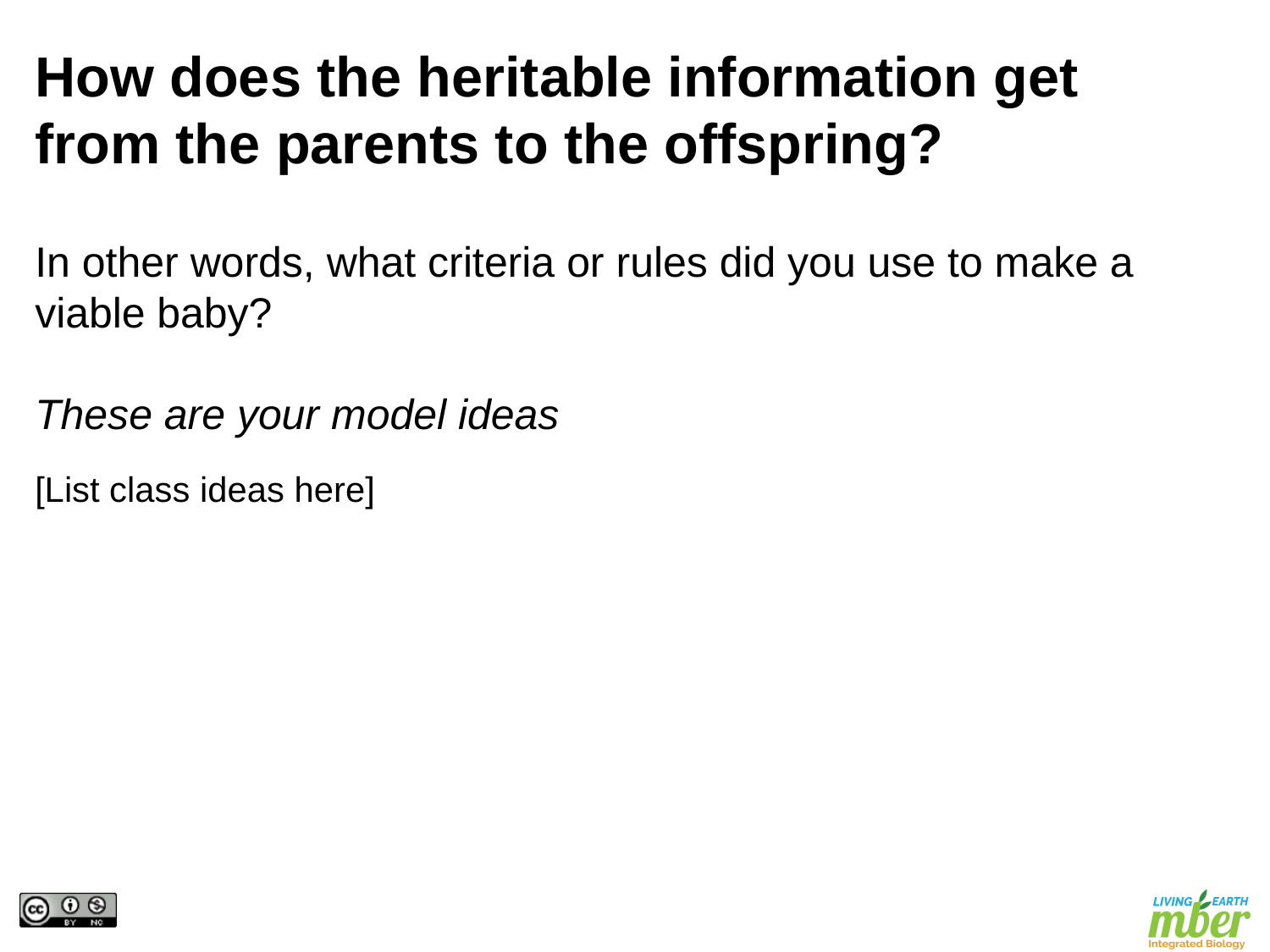

How does the heritable information get from the parents to the offspring?
In other words, what criteria or rules did you use to make a viable baby?
These are your model ideas

[List class ideas here]